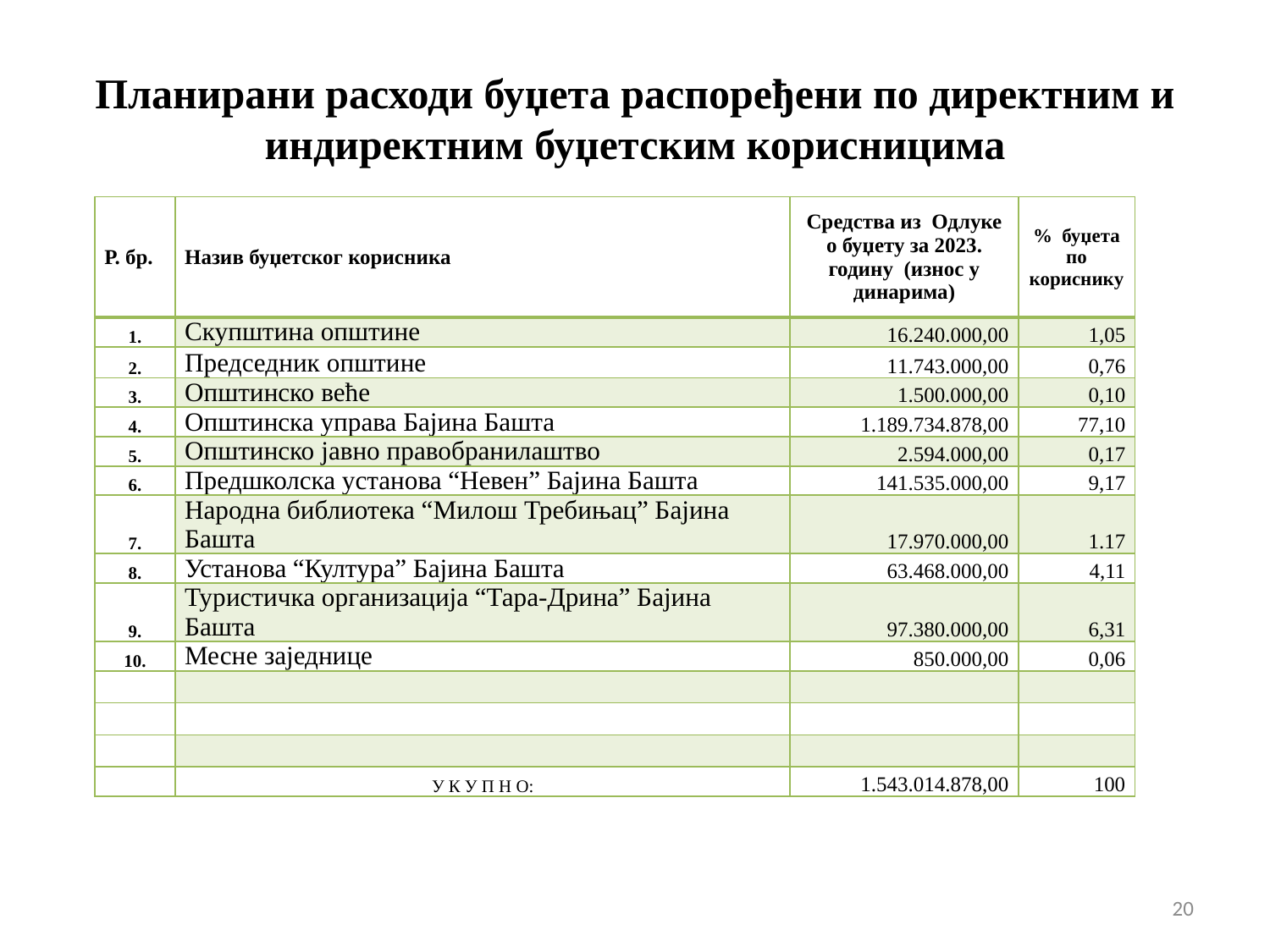

# Планирани расходи буџета распоређени по директним и индиректним буџетским корисницима
| Р. бр. | Назив буџетског корисника | Средства из Одлуке о буџету за 2023. годину (износ у динарима) | % буџета по кориснику |
| --- | --- | --- | --- |
| 1. | Скупштина општине | 16.240.000,00 | 1,05 |
| 2. | Председник општине | 11.743.000,00 | 0,76 |
| 3. | Општинско веће | 1.500.000,00 | 0,10 |
| 4. | Општинска управа Бајина Башта | 1.189.734.878,00 | 77,10 |
| 5. | Општинско јавно правобранилаштво | 2.594.000,00 | 0,17 |
| 6. | Предшколска установа “Невен” Бајина Башта | 141.535.000,00 | 9,17 |
| 7. | Народна библиотека “Милош Требињац” Бајина Башта | 17.970.000,00 | 1.17 |
| 8. | Установа “Култура” Бајина Башта | 63.468.000,00 | 4,11 |
| 9. | Туристичка организација “Тара-Дрина” Бајина Башта | 97.380.000,00 | 6,31 |
| 10. | Месне заједнице | 850.000,00 | 0,06 |
|  |  |  |  |
|  |  |  |  |
|  |  |  |  |
|  | У К У П Н О: | 1.543.014.878,00 | 100 |
20